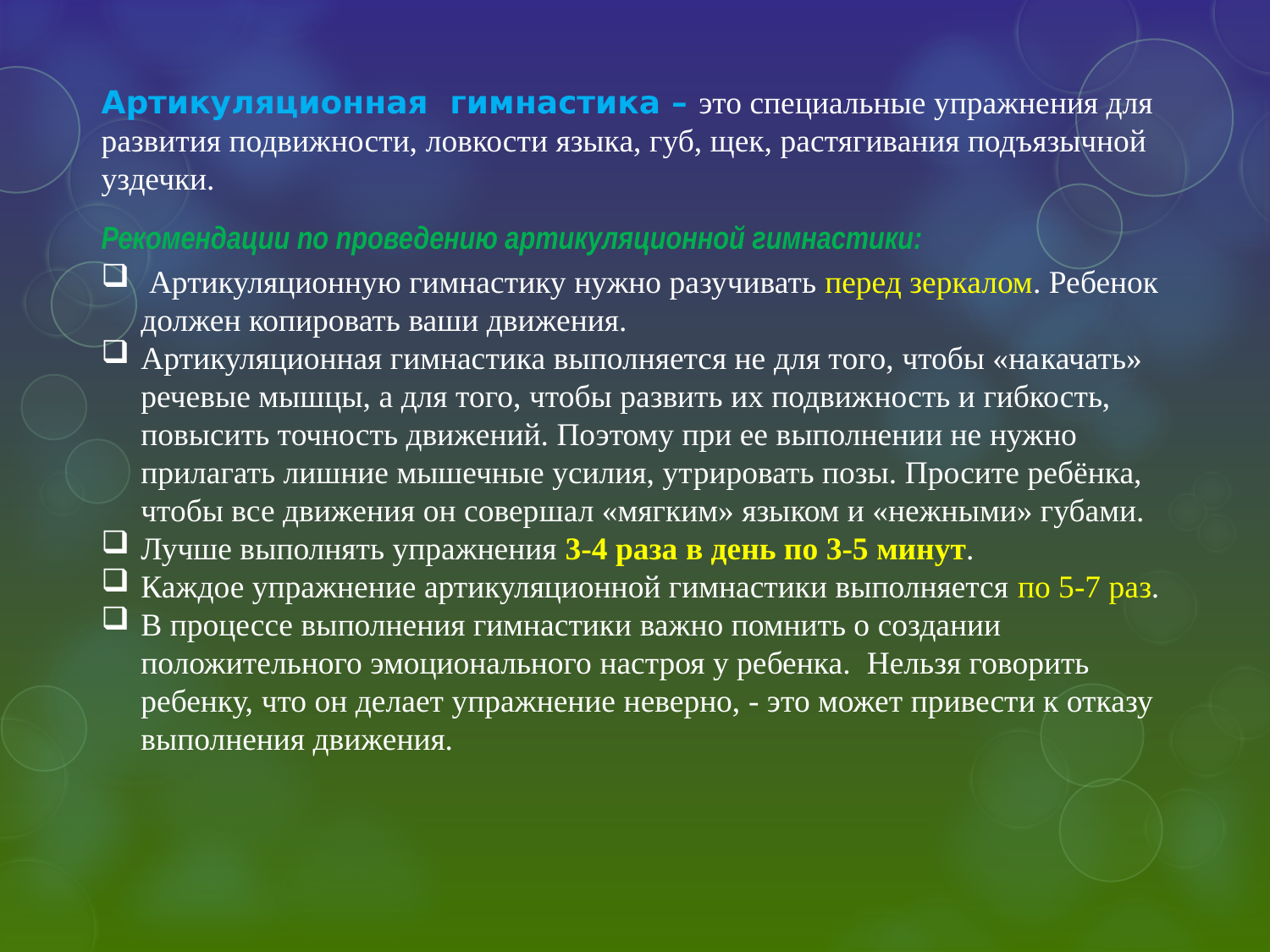

Артикуляционная  гимнастика – это специальные упражнения для развития подвижности, ловкости языка, губ, щек, растягивания подъязычной уздечки.
Рекомендации по проведению артикуляционной гимнастики:
 Артикуляционную гимнастику нужно разучивать перед зеркалом. Ребенок должен копировать ваши движения.
Артикуляционная гимнастика выполняется не для того, чтобы «на­качать» речевые мышцы, а для того, чтобы развить их подвиж­ность и гибкость, повысить точность движений. Поэтому при ее выполнении не нужно прилагать лишние мышечные усилия, ут­рировать позы. Просите ребёнка, чтобы все движения он совер­шал «мягким» языком и «нежными» губами.
Лучше выполнять упражнения 3-4 раза в день по 3-5 минут.
Каждое упражнение артикуляционной гимнастики выполняется по 5-7 раз.
В процессе выполнения гимнастики важно помнить о создании положительного эмоционального настроя у ребенка.  Нельзя говорить ребенку, что он делает упражнение неверно, - это может привести к отказу выполнения движения.